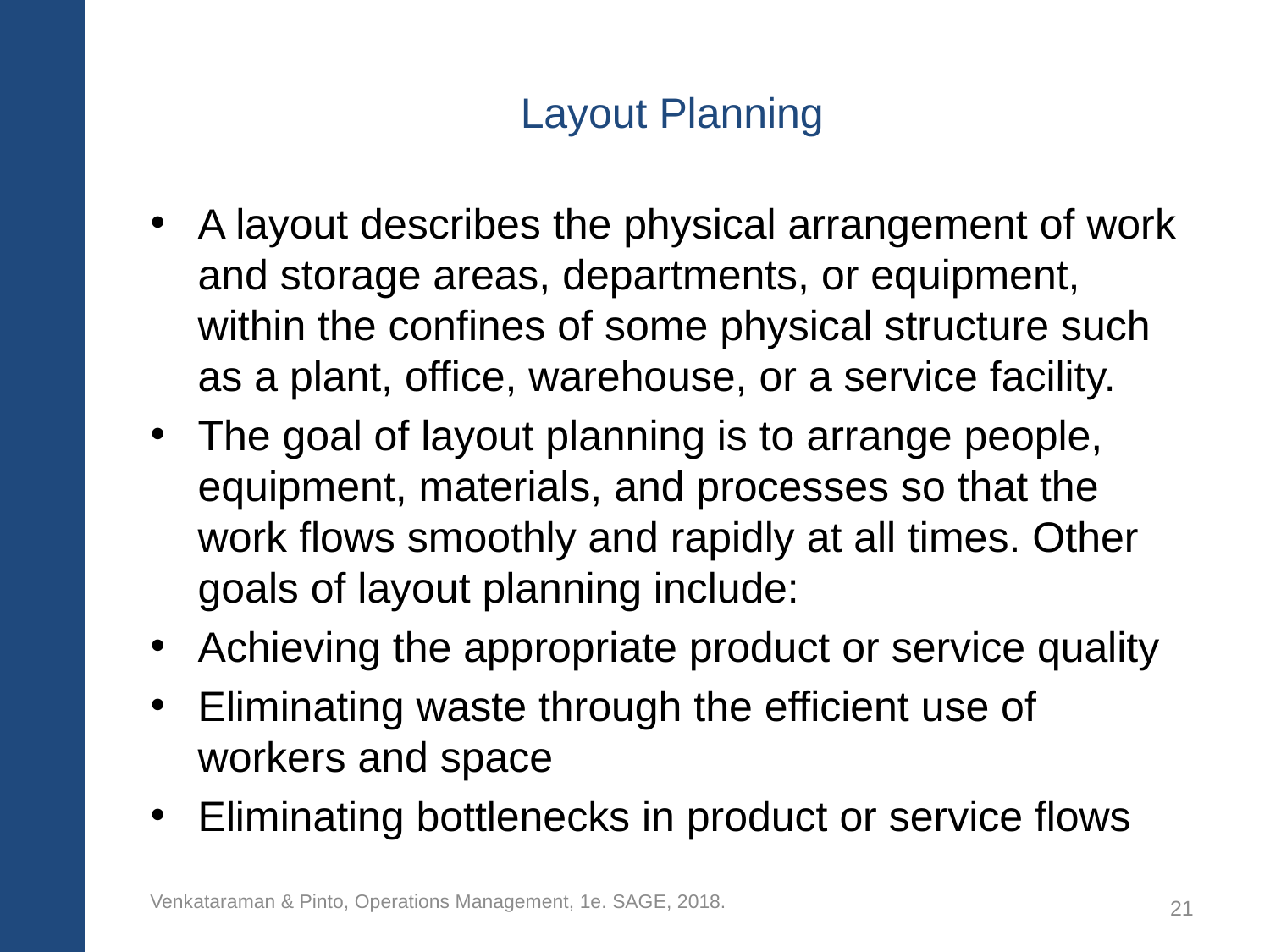

# Layout Planning
A layout describes the physical arrangement of work and storage areas, departments, or equipment, within the confines of some physical structure such as a plant, office, warehouse, or a service facility.
The goal of layout planning is to arrange people, equipment, materials, and processes so that the work flows smoothly and rapidly at all times. Other goals of layout planning include:
Achieving the appropriate product or service quality
Eliminating waste through the efficient use of workers and space
Eliminating bottlenecks in product or service flows
Venkataraman & Pinto, Operations Management, 1e. SAGE, 2018.
21